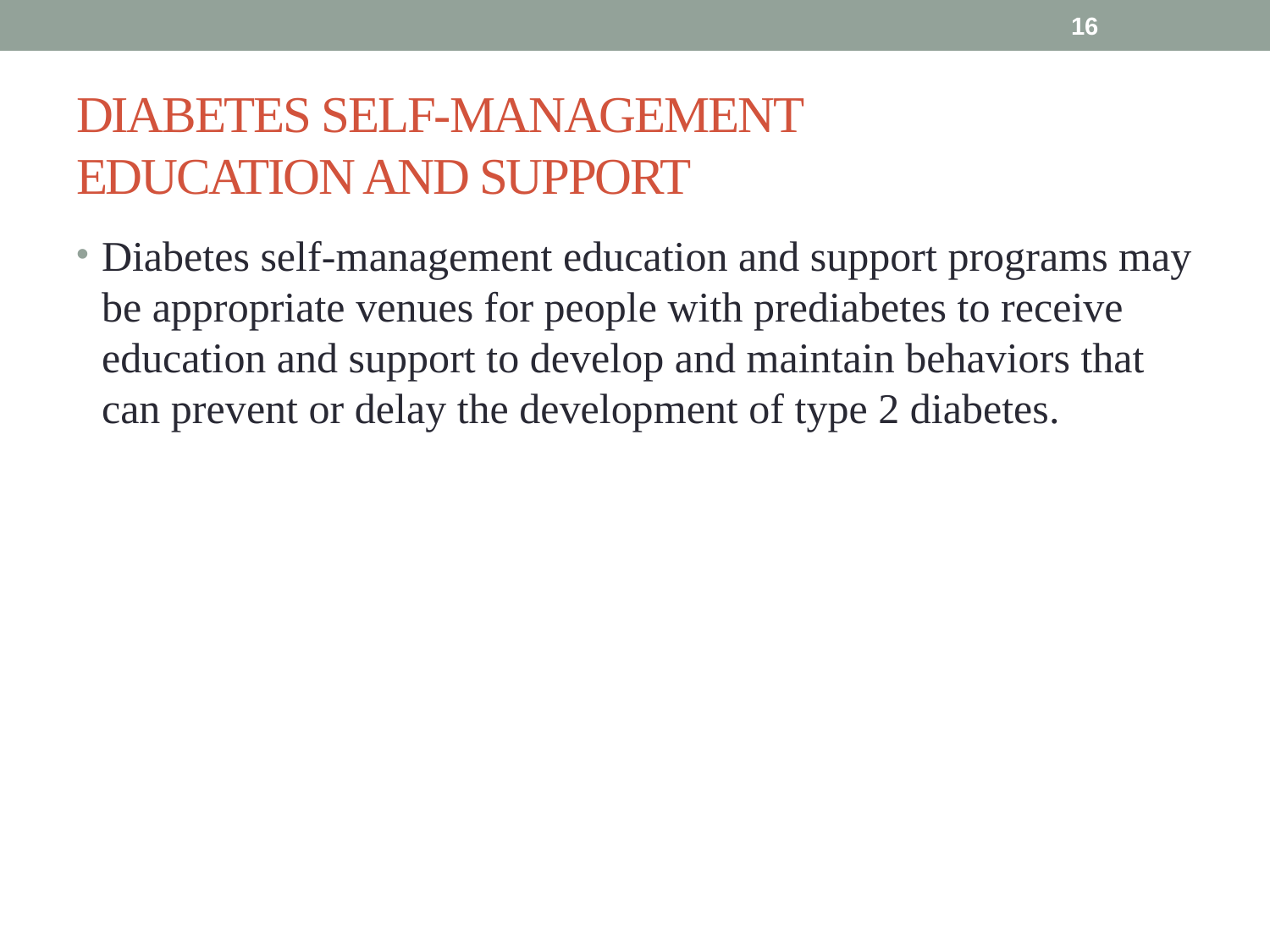

16
# DIABETES SELF-MANAGEMENT EDUCATION AND SUPPORT
Diabetes self-management education and support programs may be appropriate venues for people with prediabetes to receive education and support to develop and maintain behaviors that can prevent or delay the development of type 2 diabetes.